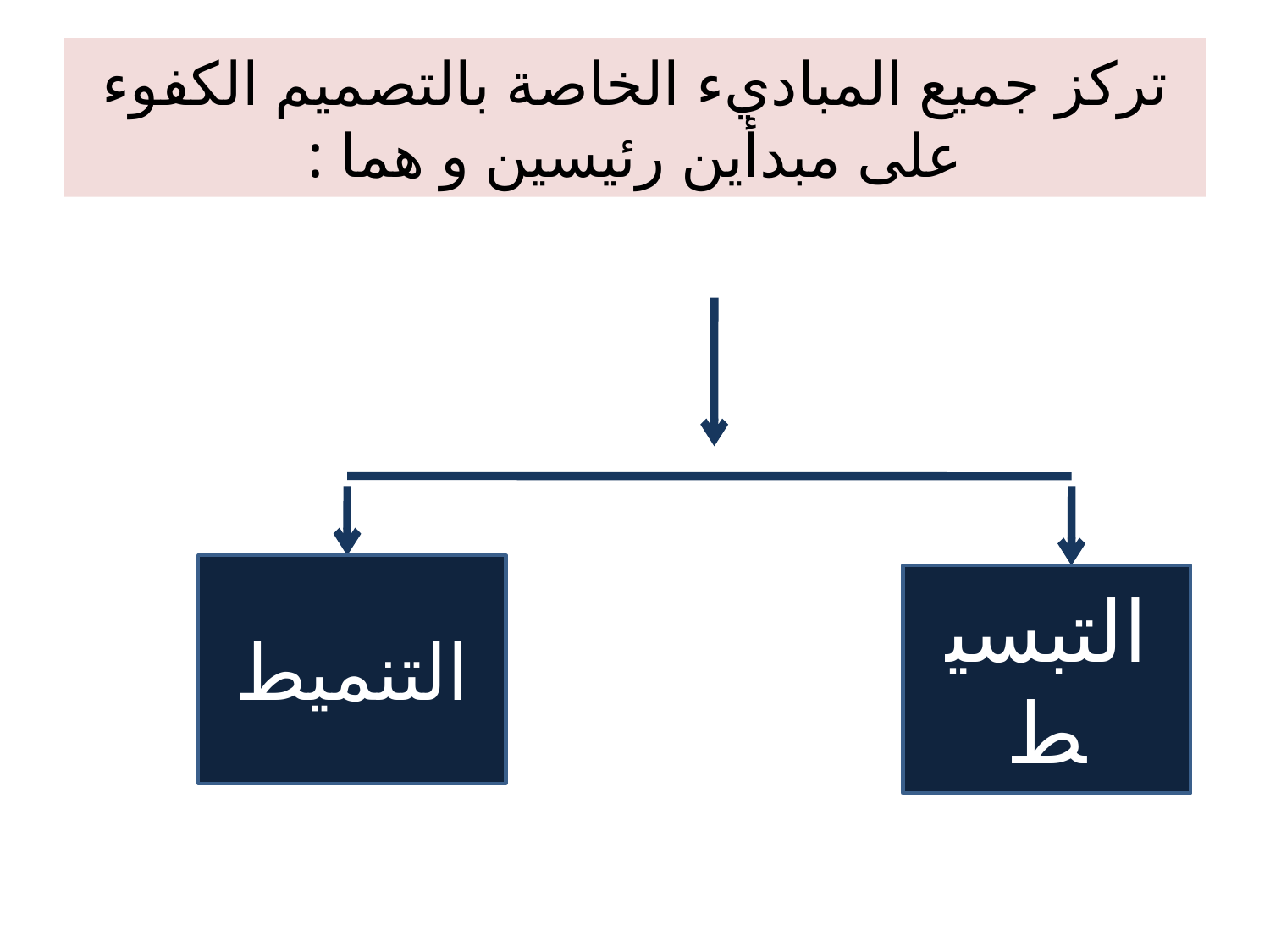

# تركز جميع المباديء الخاصة بالتصميم الكفوء على مبدأين رئيسين و هما :

التنميط
التبسيط